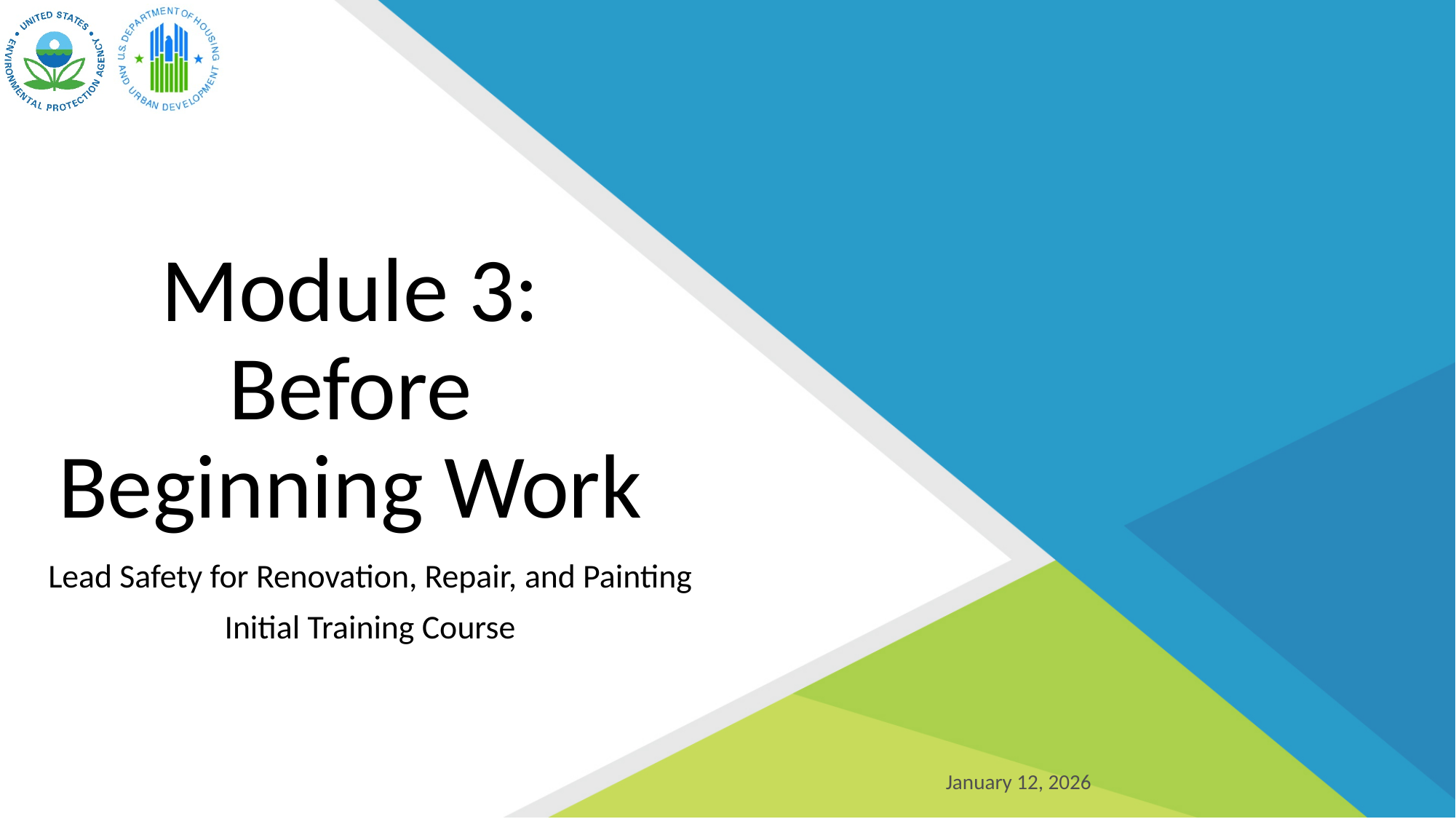

# Module 3: Before Beginning Work
Lead Safety for Renovation, Repair, and Painting
Initial Training Course
January 12, 2026